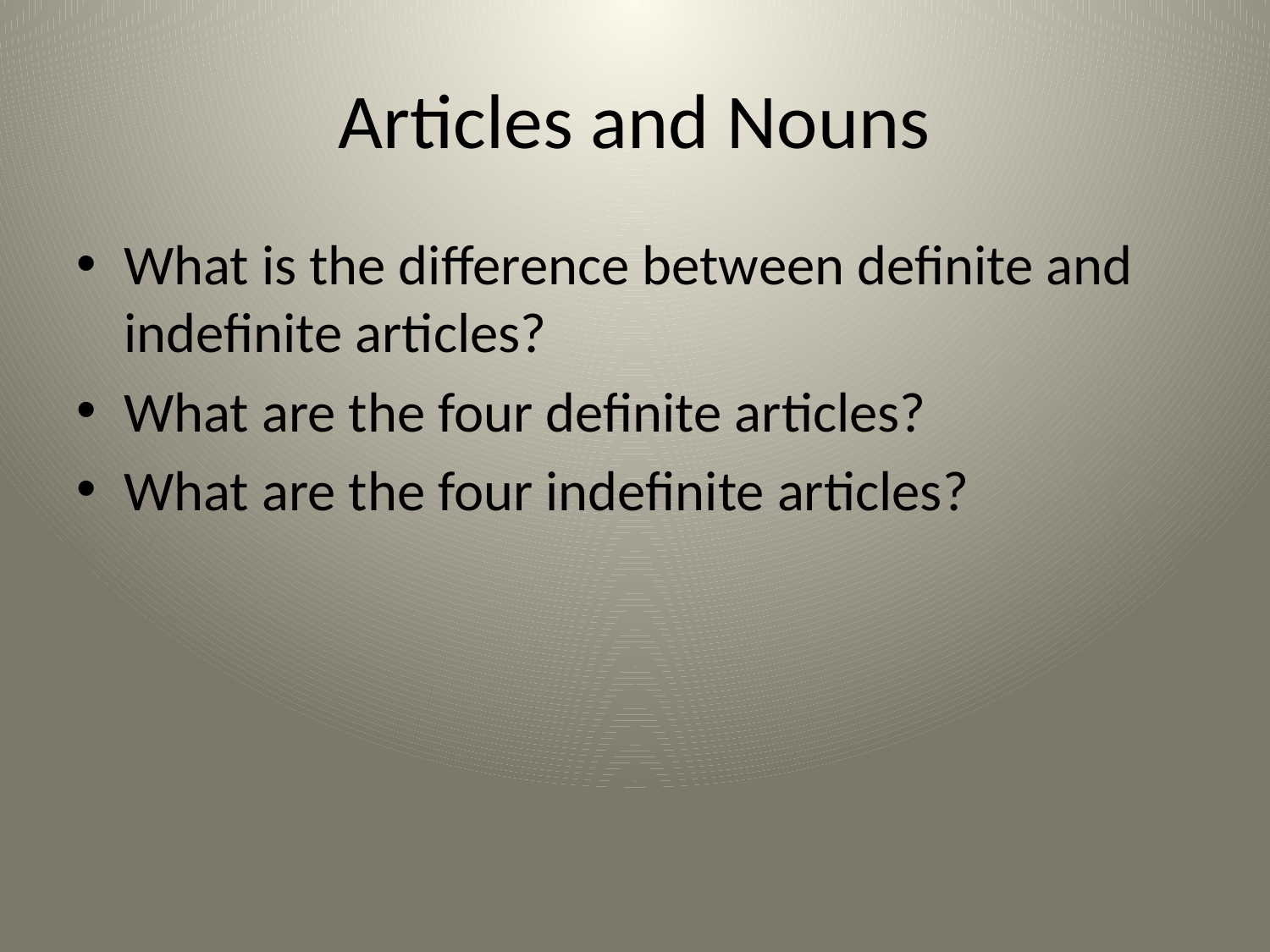

# Articles and Nouns
What is the difference between definite and indefinite articles?
What are the four definite articles?
What are the four indefinite articles?